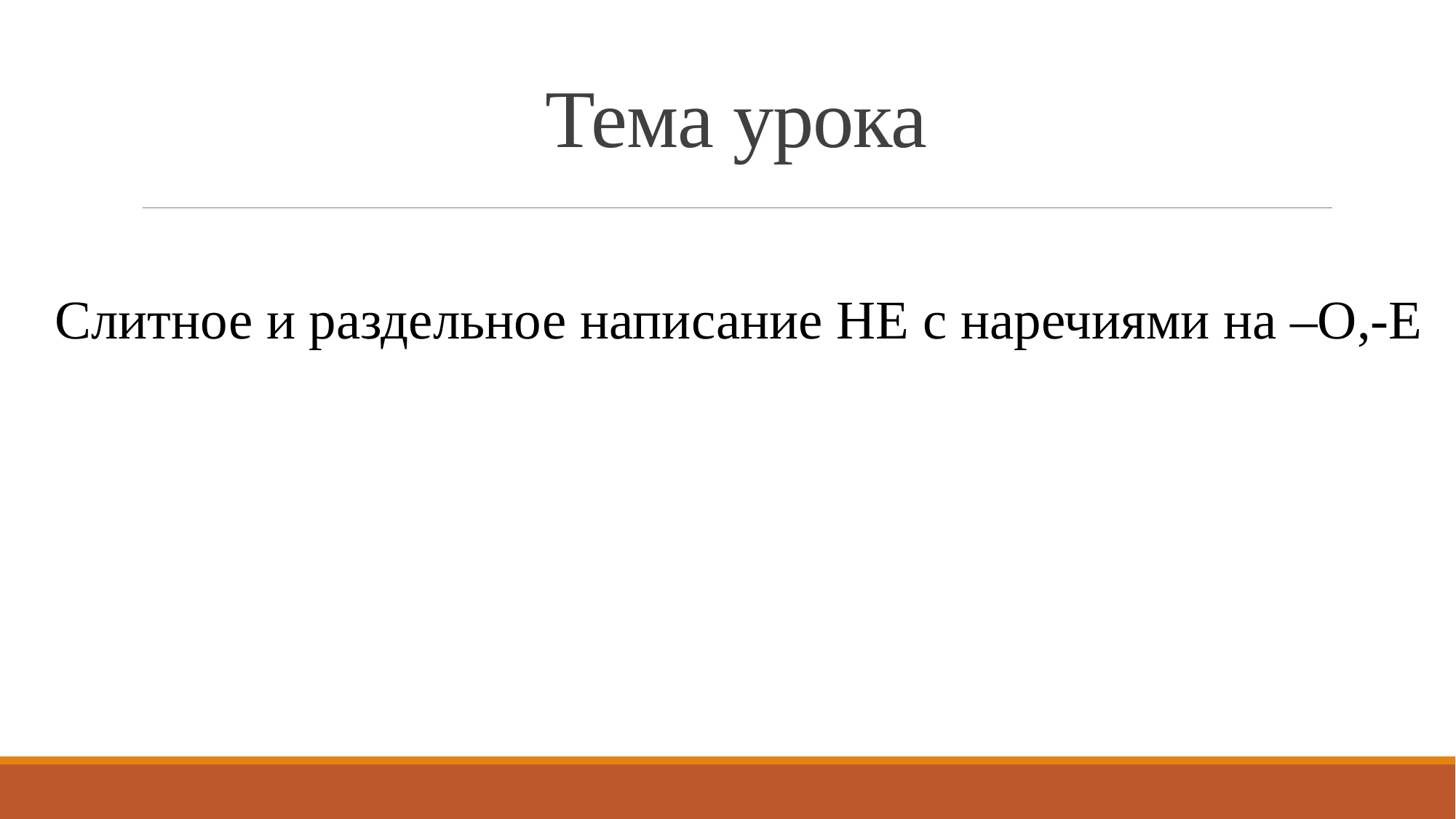

# Тема урока
Слитное и раздельное написание НЕ с наречиями на –О,-Е